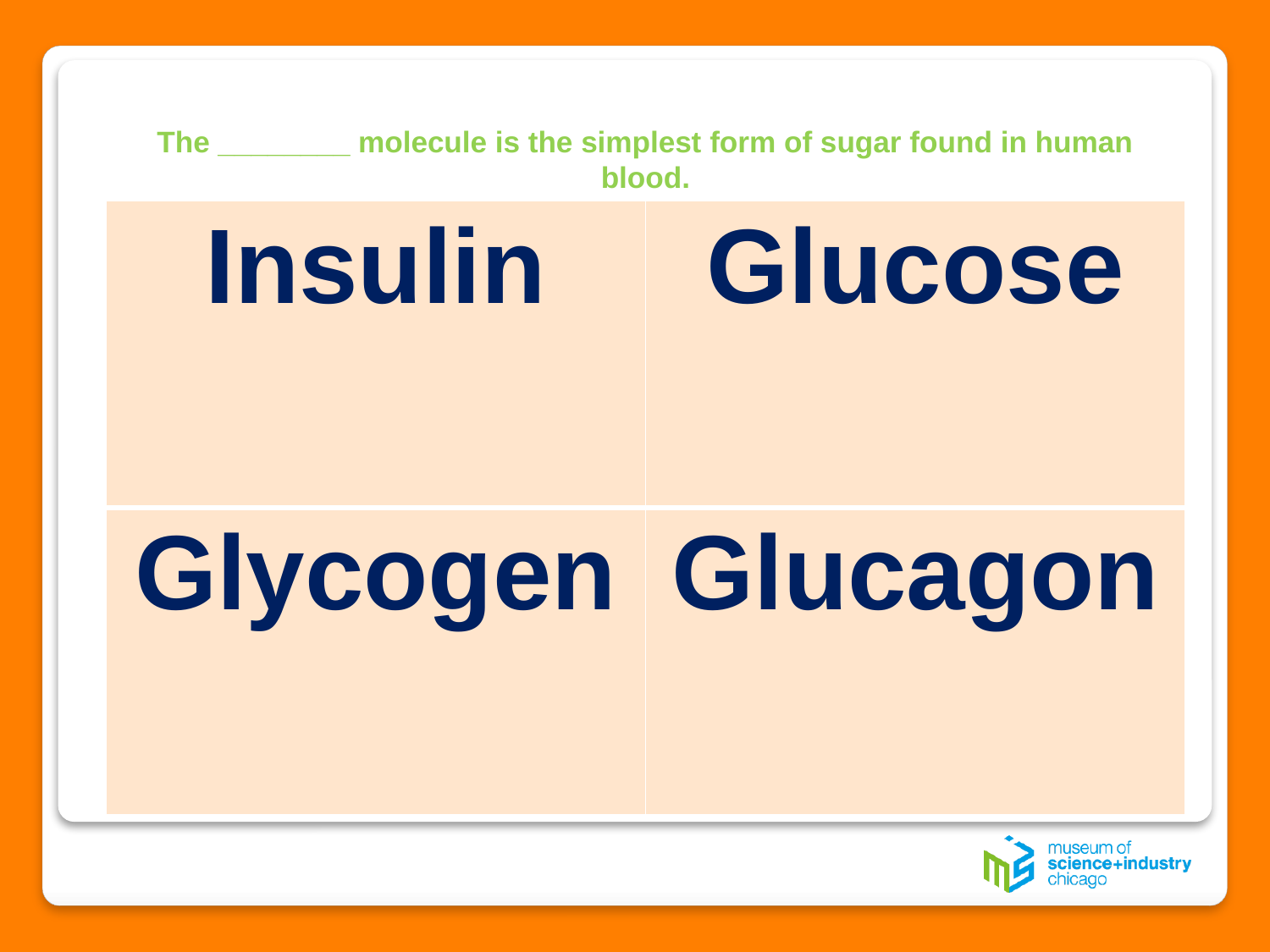

# The ________ molecule is the simplest form of sugar found in human blood.
| Insulin | Glucose |
| --- | --- |
| Glycogen | Glucagon |